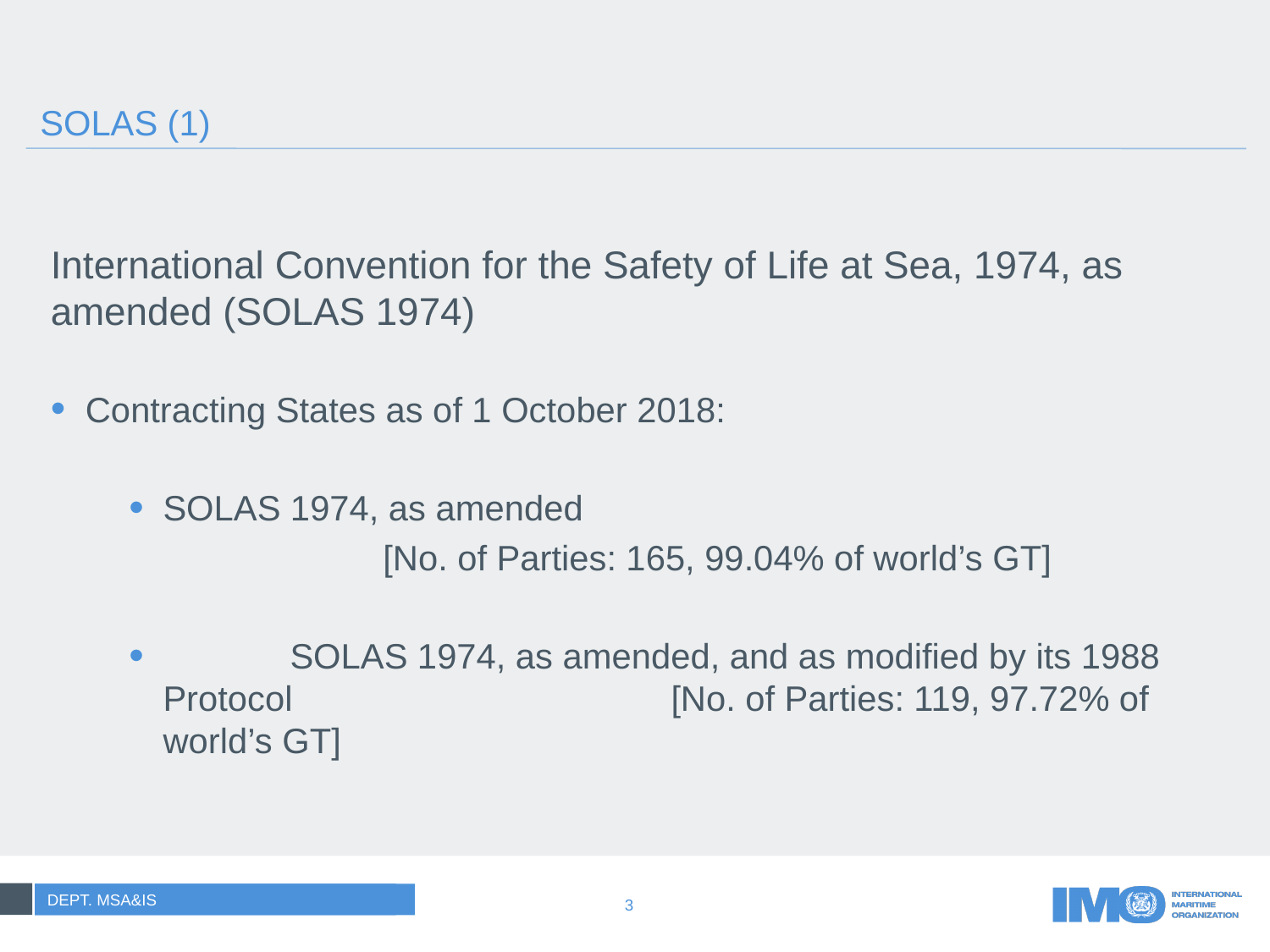

# SOLAS (1)

International Convention for the Safety of Life at Sea, 1974, as amended (SOLAS 1974)
Contracting States as of 1 October 2018:

SOLAS 1974, as amended
		[No. of Parties: 165, 99.04% of world’s GT]

	SOLAS 1974, as amended, and as modified by its 1988 Protocol			[No. of Parties: 119, 97.72% of world’s GT]